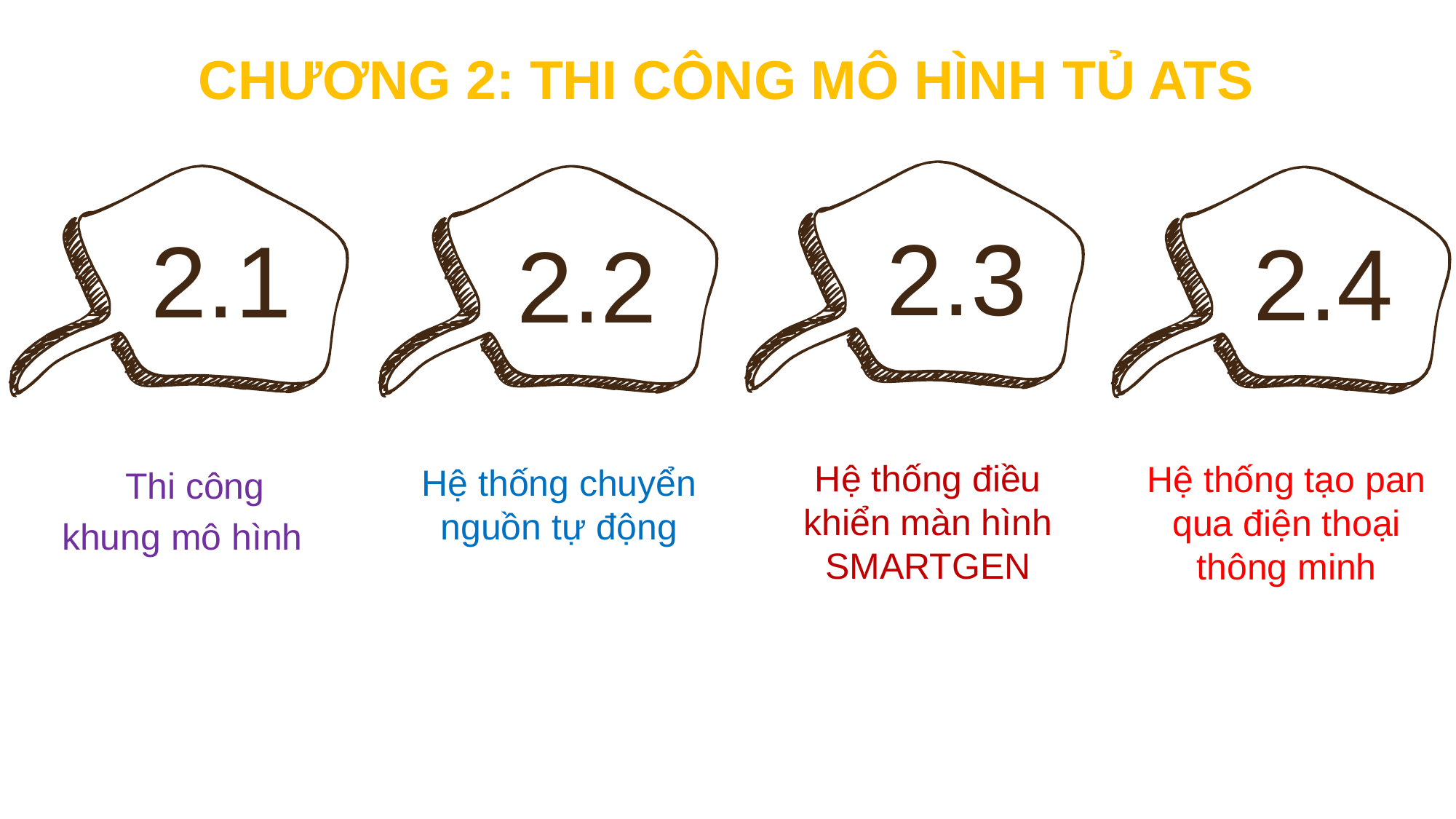

CHƯƠNG 2: THI CÔNG MÔ HÌNH TỦ ATS

2.3

2.1

2.2

2.4
Hệ thống điều khiển màn hình SMARTGEN
Hệ thống tạo pan qua điện thoại thông minh
Hệ thống chuyển nguồn tự động
Thi công
khung mô hình